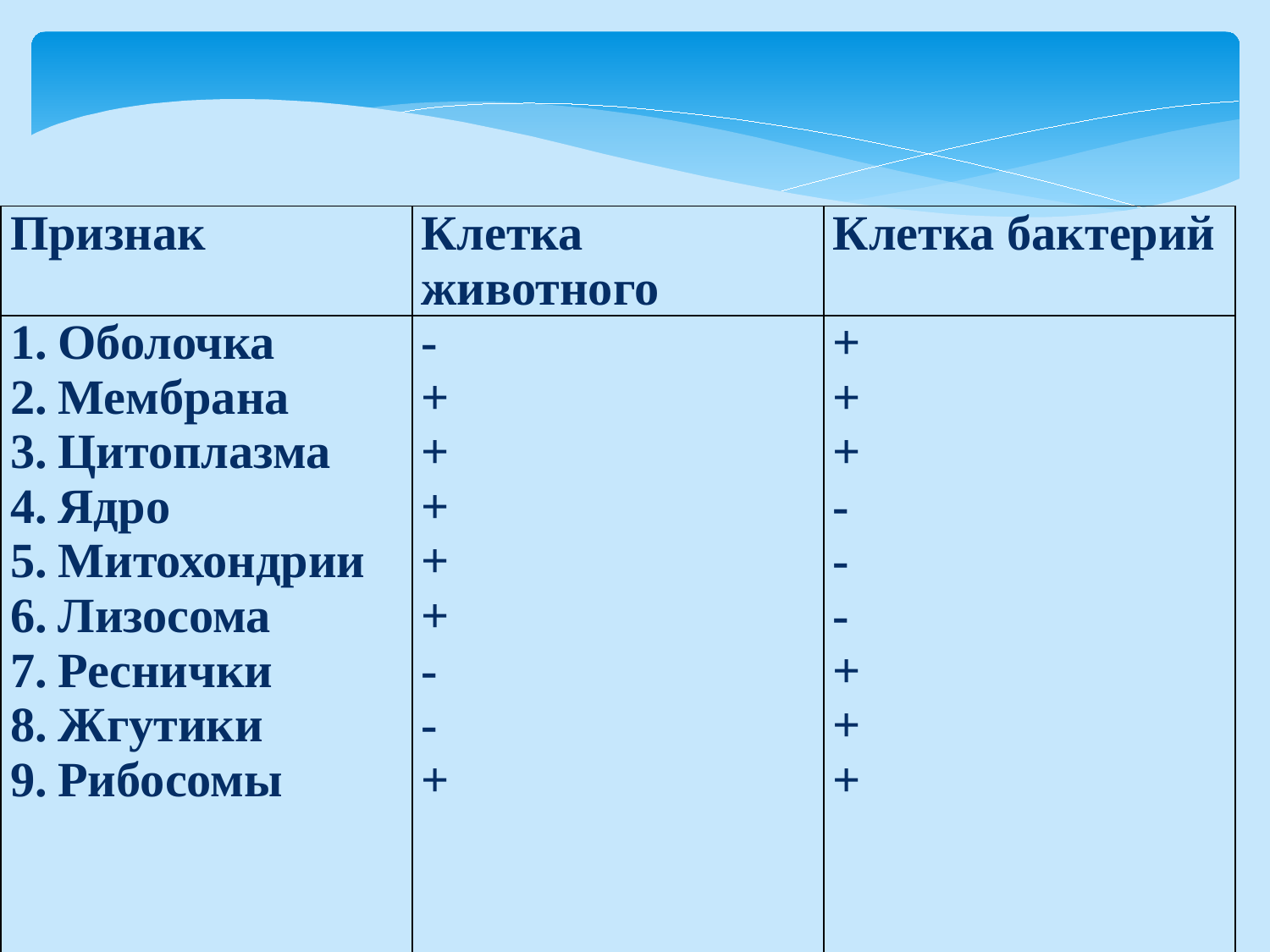

| Признак | Клетка животного | Клетка бактерий |
| --- | --- | --- |
| Оболочка Мембрана Цитоплазма Ядро Митохондрии Лизосома Реснички Жгутики Рибосомы | - + + + + + - - + | + + + - - - + + + |